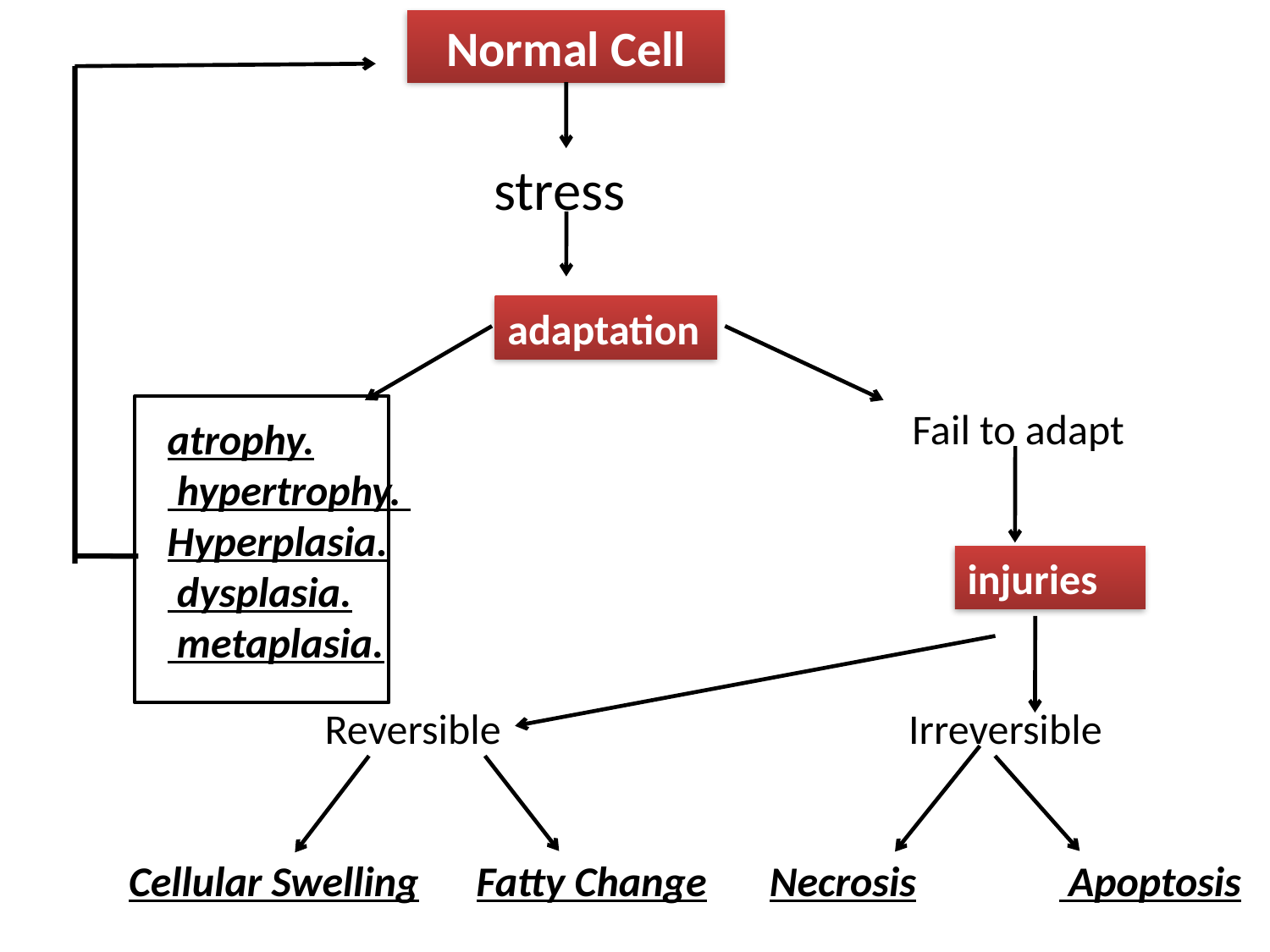

Normal Cell
stress
adaptation

Fail to adapt
atrophy.
 hypertrophy.
Hyperplasia.
 dysplasia.
 metaplasia.
injuries
Reversible

 Cellular Swelling      Fatty Change
Irreversible

Necrosis                Apoptosis